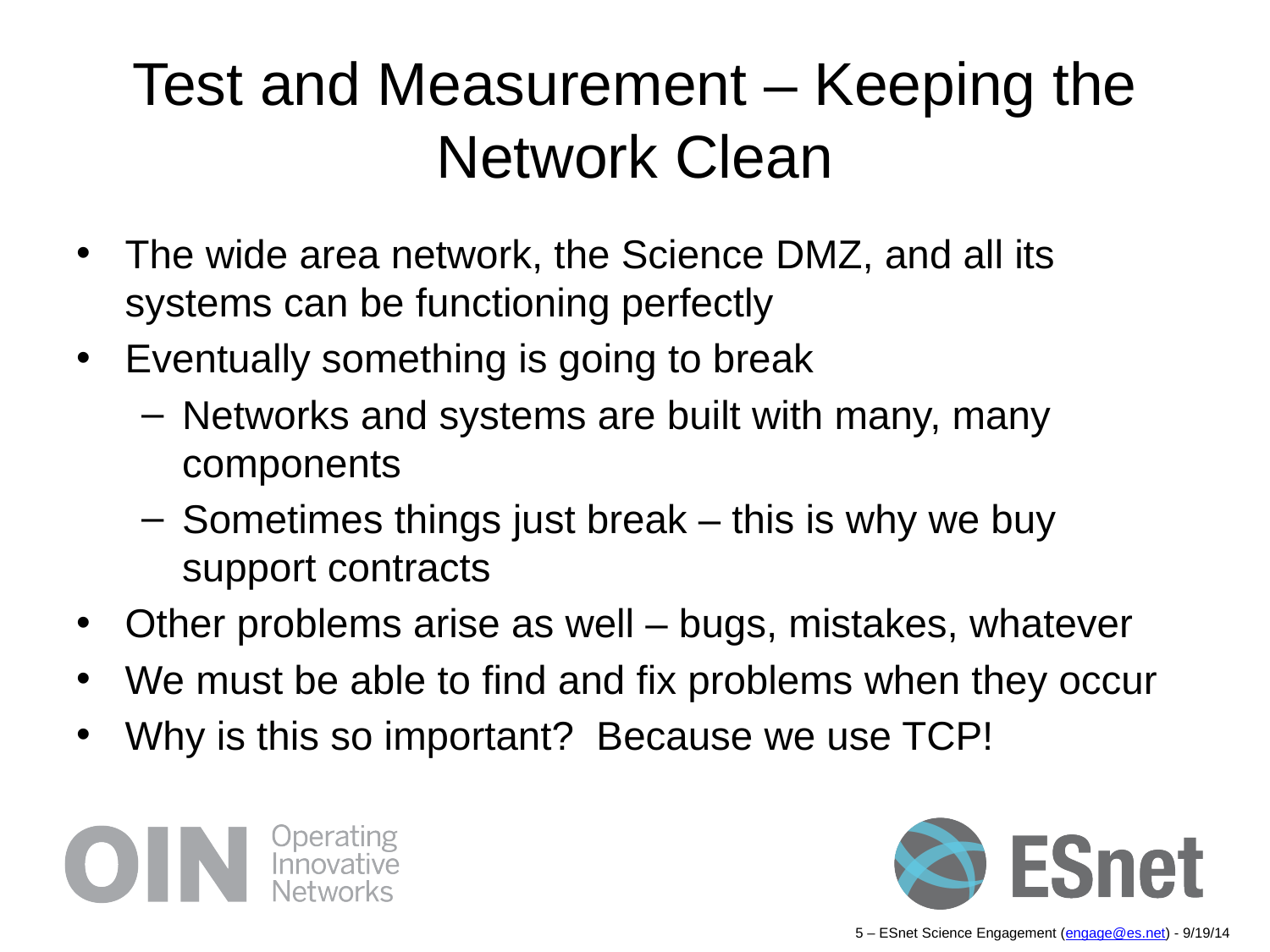

# Test and Measurement – Keeping the Network Clean
The wide area network, the Science DMZ, and all its systems can be functioning perfectly
Eventually something is going to break
Networks and systems are built with many, many components
Sometimes things just break – this is why we buy support contracts
Other problems arise as well – bugs, mistakes, whatever
We must be able to find and fix problems when they occur
Why is this so important?  Because we use TCP!
5 – ESnet Science Engagement (engage@es.net) - 9/19/14